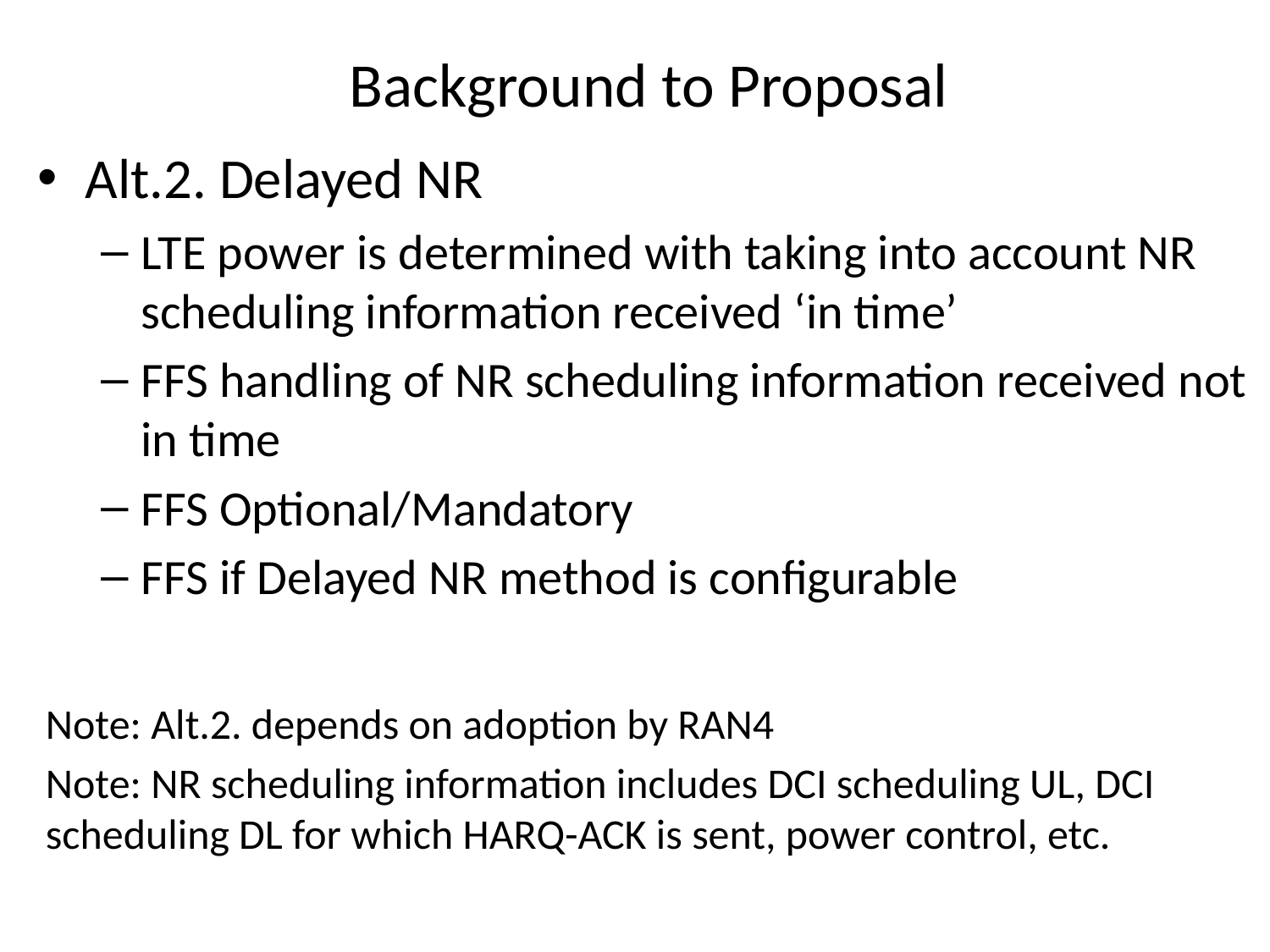

# Background to Proposal
Alt.2. Delayed NR
LTE power is determined with taking into account NR scheduling information received ‘in time’
FFS handling of NR scheduling information received not in time
FFS Optional/Mandatory
FFS if Delayed NR method is configurable

Note: Alt.2. depends on adoption by RAN4
Note: NR scheduling information includes DCI scheduling UL, DCI scheduling DL for which HARQ-ACK is sent, power control, etc.